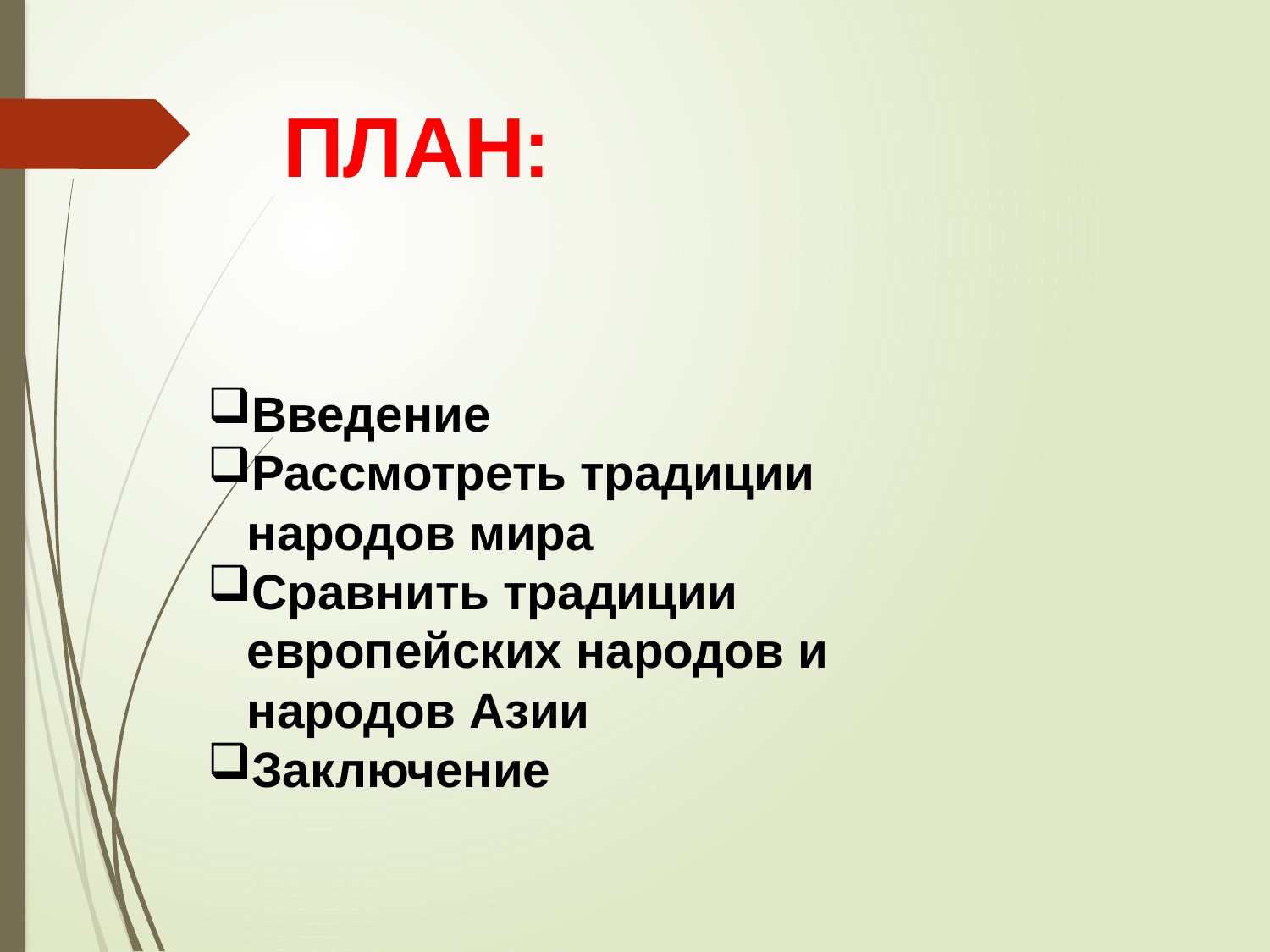

# ПЛАН:
Введение
Рассмотреть традиции народов мира
Сравнить традиции европейских народов и народов Азии
Заключение